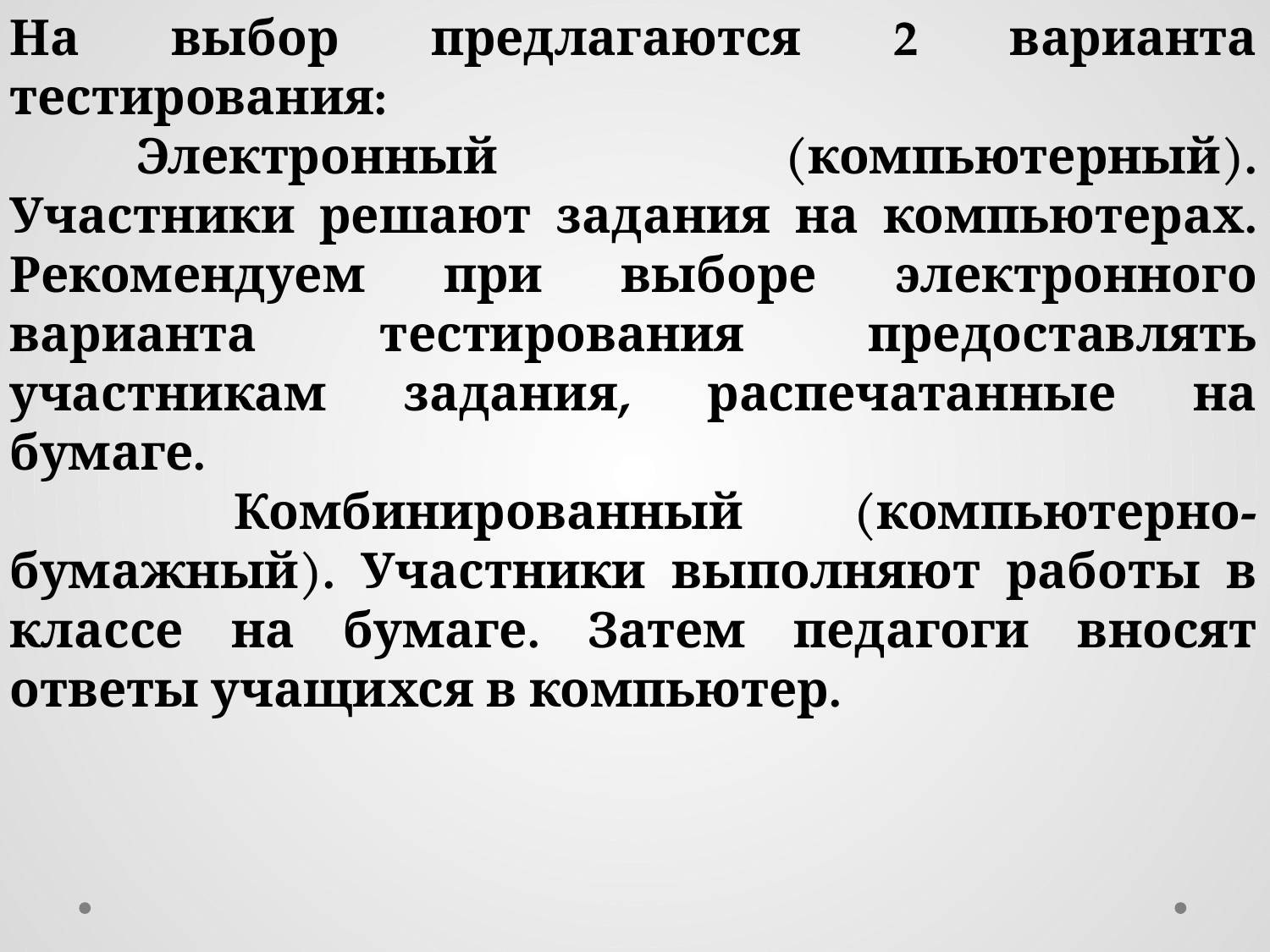

На выбор предлагаются 2 варианта тестирования:
	Электронный (компьютерный). Участники решают задания на компьютерах. Рекомендуем при выборе электронного варианта тестирования предоставлять участникам задания, распечатанные на бумаге.
 	Комбинированный (компьютерно-бумажный). Участники выполняют работы в классе на бумаге. Затем педагоги вносят ответы учащихся в компьютер.